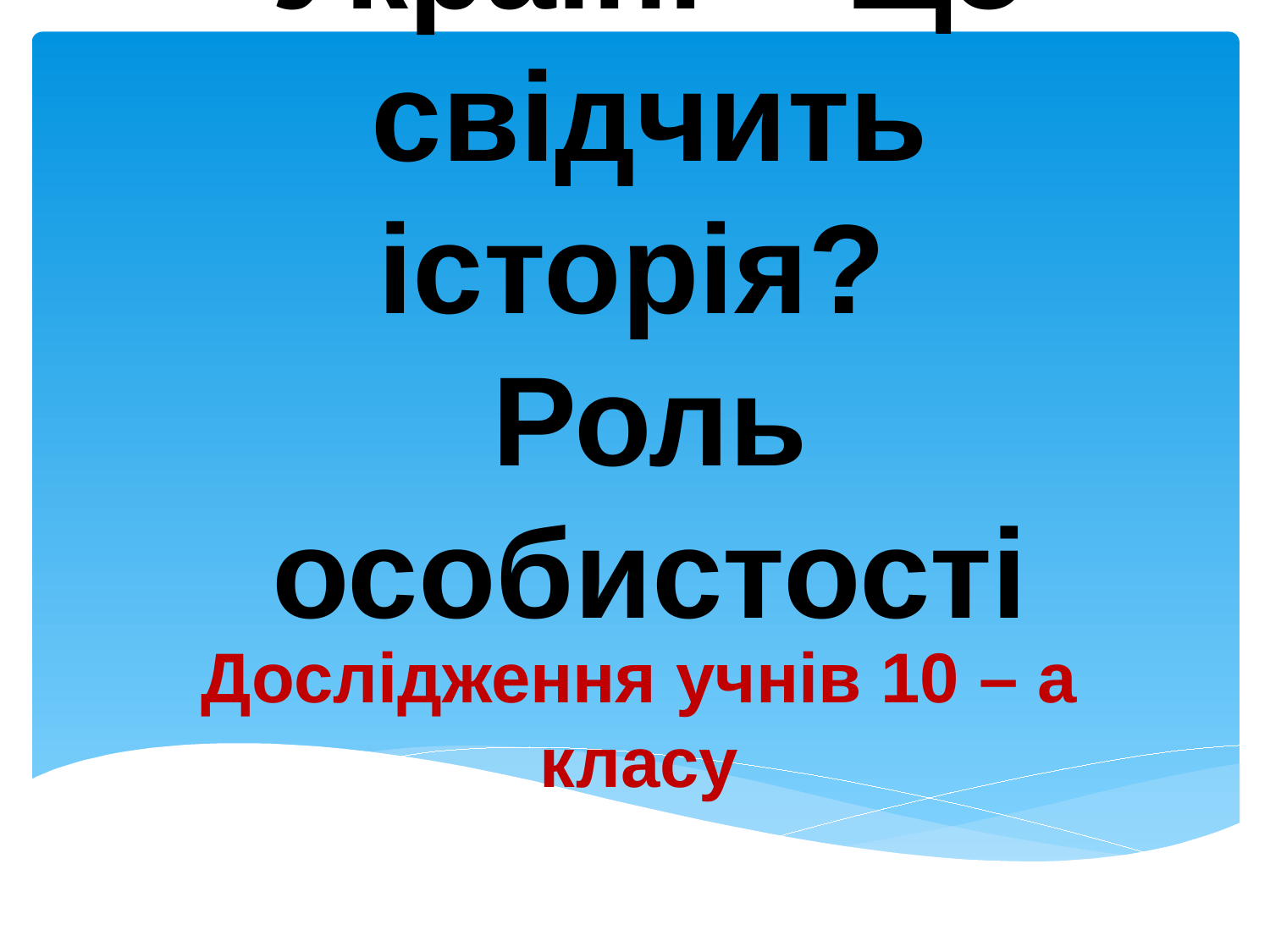

# Іноземні інвестиції в Україні – що свідчить історія? Роль особистості
Дослідження учнів 10 – а класу